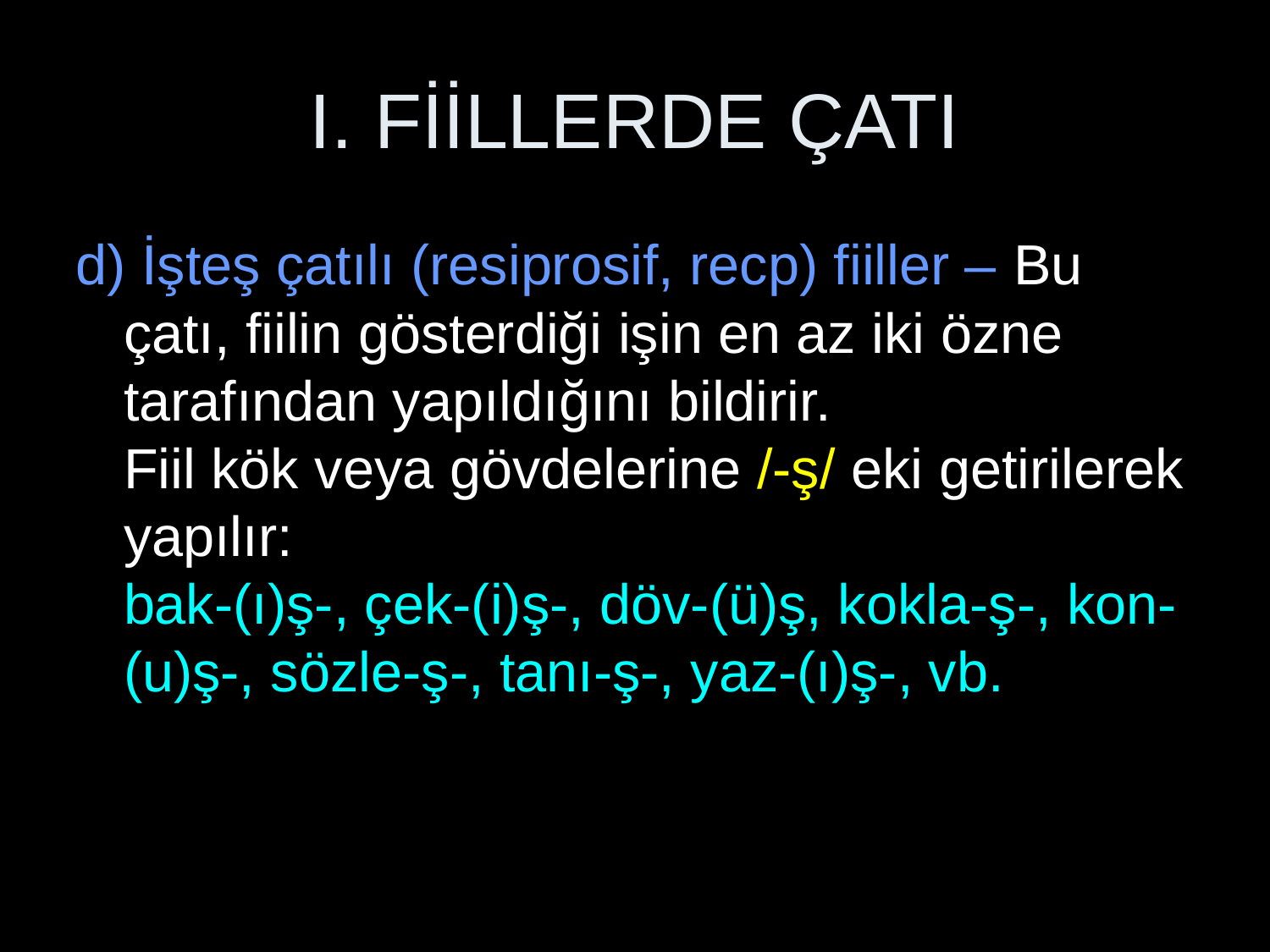

# I. FİİLLERDE ÇATI
d) İşteş çatılı (resiprosif, recp) fiiller – Bu çatı, fiilin gösterdiği işin en az iki özne tarafından yapıldığını bildirir.
Fiil kök veya gövdelerine /-ş/ eki getirilerek yapılır:
bak-(ı)ş-, çek-(i)ş-, döv-(ü)ş, kokla-ş-, kon-(u)ş-, sözle-ş-, tanı-ş-, yaz-(ı)ş-, vb.